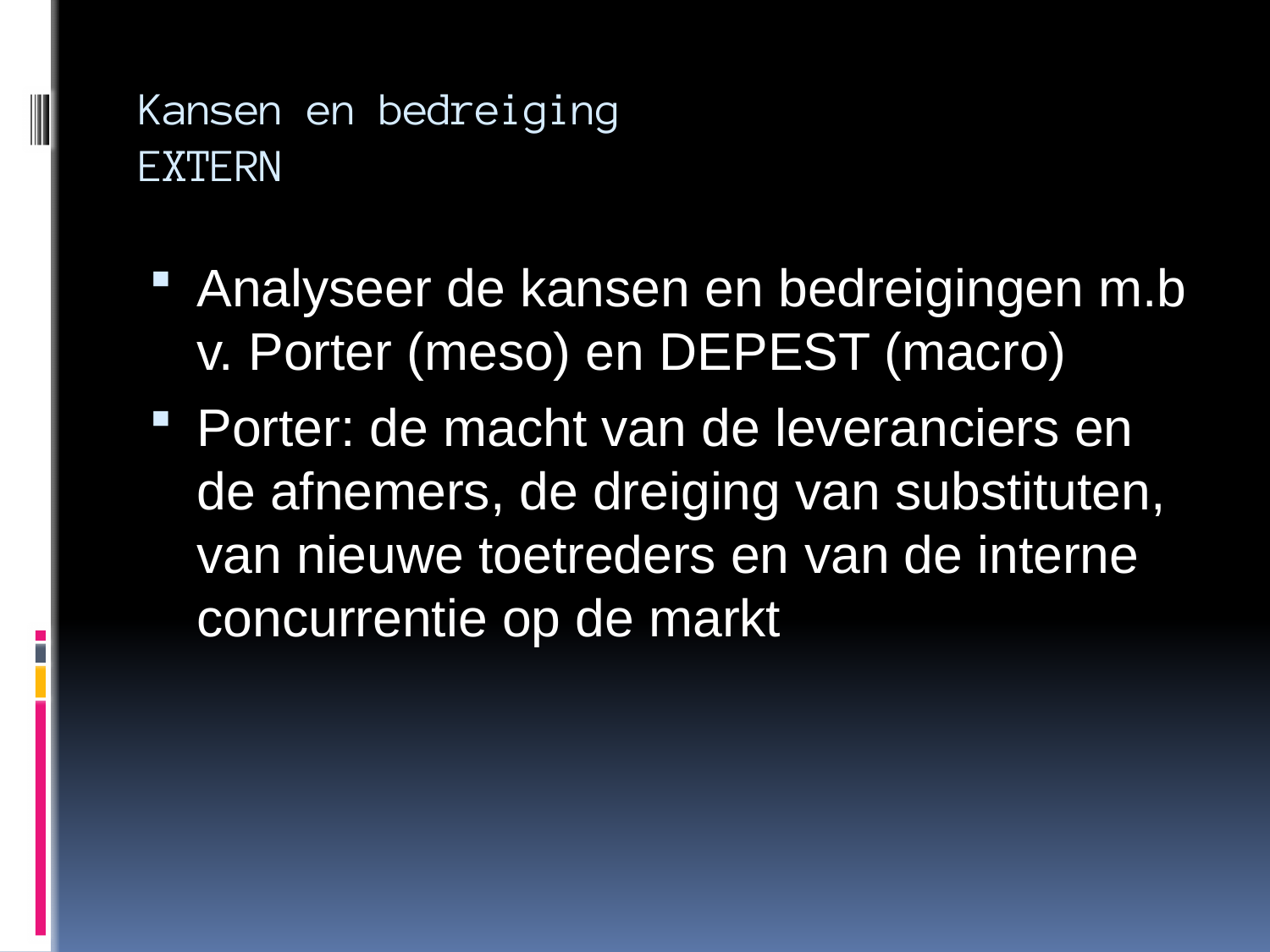

# Kansen en bedreiging EXTERN
Analyseer de kansen en bedreigingen m.b v. Porter (meso) en DEPEST (macro)
Porter: de macht van de leveranciers en de afnemers, de dreiging van substituten,  van nieuwe toetreders en van de interne concurrentie op de markt